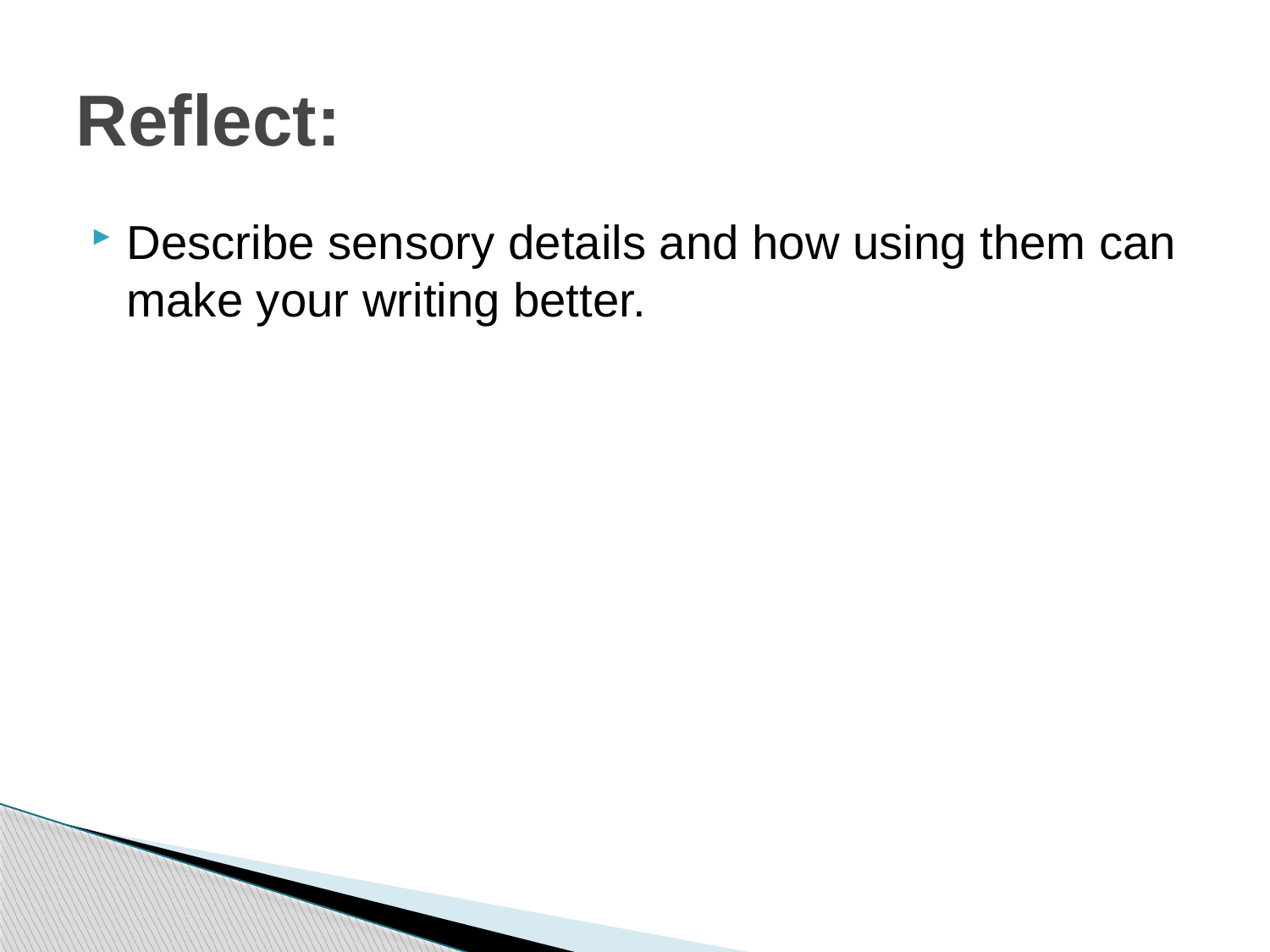

# Reflect:
Describe sensory details and how using them can make your writing better.